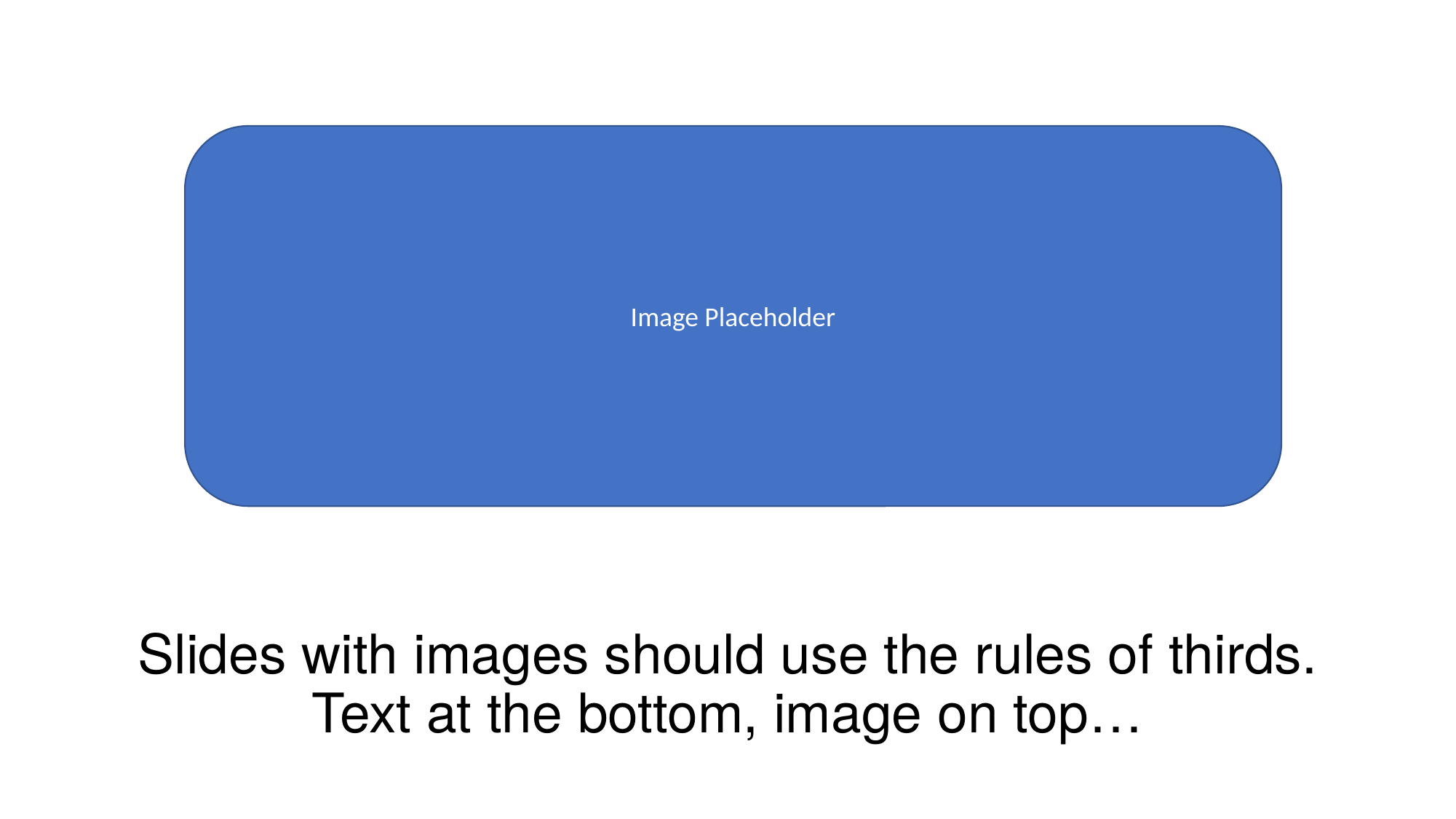

Image Placeholder
# Slides with images should use the rules of thirds. Text at the bottom, image on top…